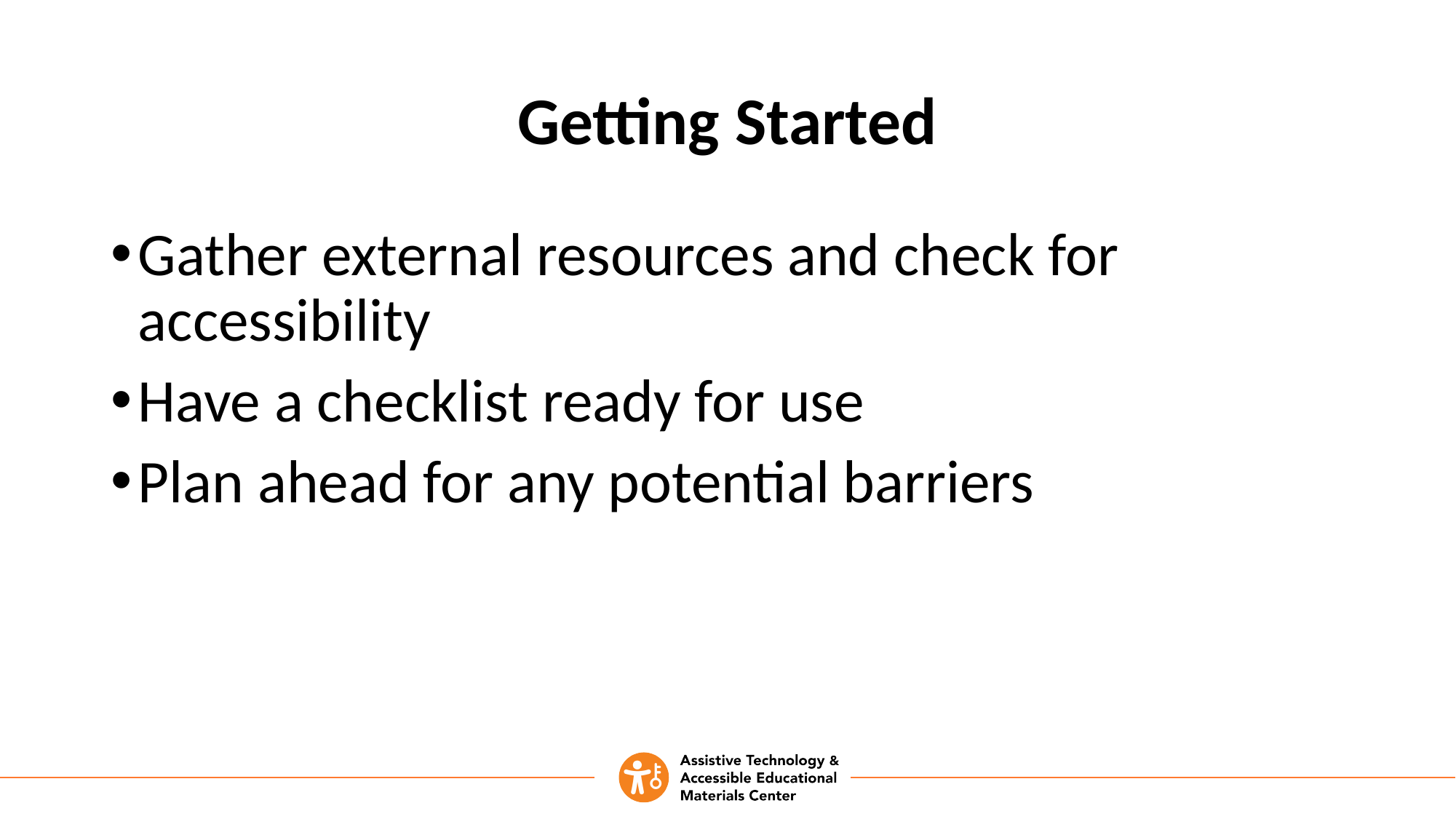

# Getting Started
Gather external resources and check for accessibility
Have a checklist ready for use
Plan ahead for any potential barriers